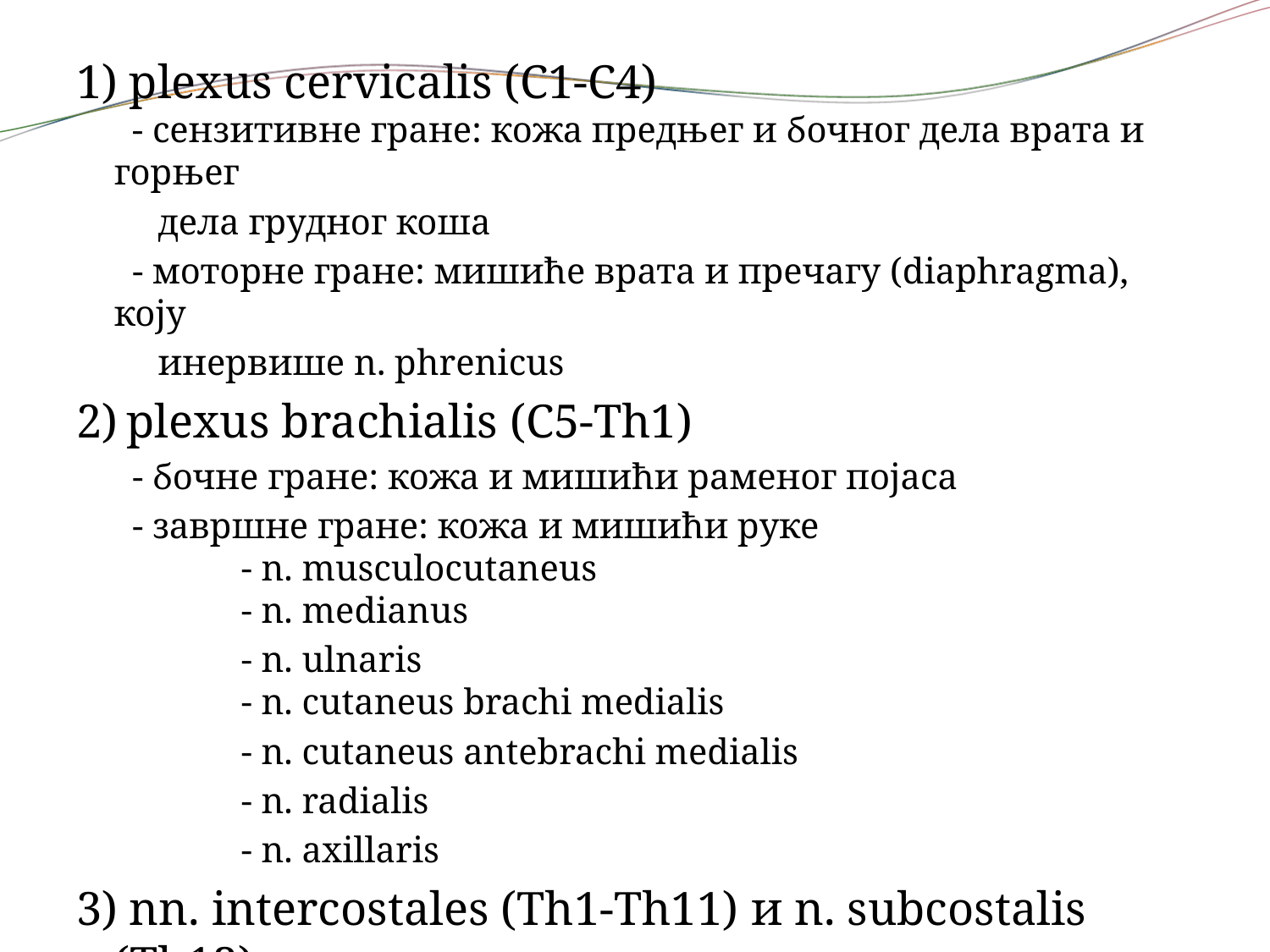

1) plexus cervicalis (C1-C4)
  - сензитивне гране: кожа предњег и бочног дела врата и горњег
         дела грудног коша
	  - моторне гране: мишиће врата и пречагу (diaphragma), коју
         инервише n. phrenicus
2) plexus brachialis (C5-Th1)
	  - бочне гране: кожа и мишићи раменог појаса
	  - завршне гране: кожа и мишићи руке
	- n. musculocutaneus
	- n. medianus
		- n. ulnaris
	- n. cutaneus brachi medialis
		- n. cutaneus antebrachi medialis
		- n. radialis
		- n. axillaris
3) nn. intercostales (Th1-Th11) и n. subcostalis (Th12)
  - кожа и мишићи зидова грудног коша и трбуха